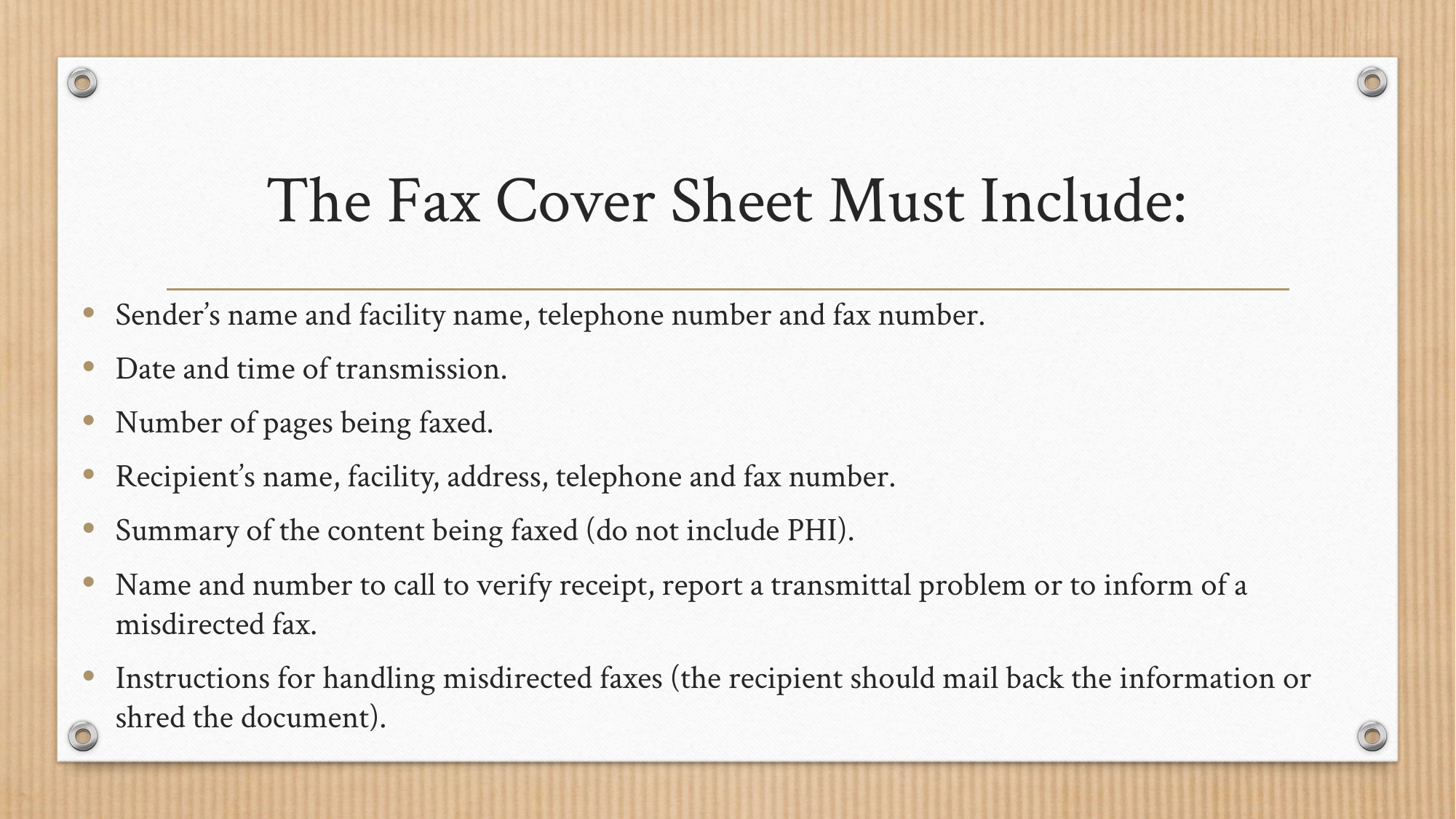

# The Fax Cover Sheet Must Include:
Sender’s name and facility name, telephone number and fax number.
Date and time of transmission.
Number of pages being faxed.
Recipient’s name, facility, address, telephone and fax number.
Summary of the content being faxed (do not include PHI).
Name and number to call to verify receipt, report a transmittal problem or to inform of a misdirected fax.
Instructions for handling misdirected faxes (the recipient should mail back the information or shred the document).